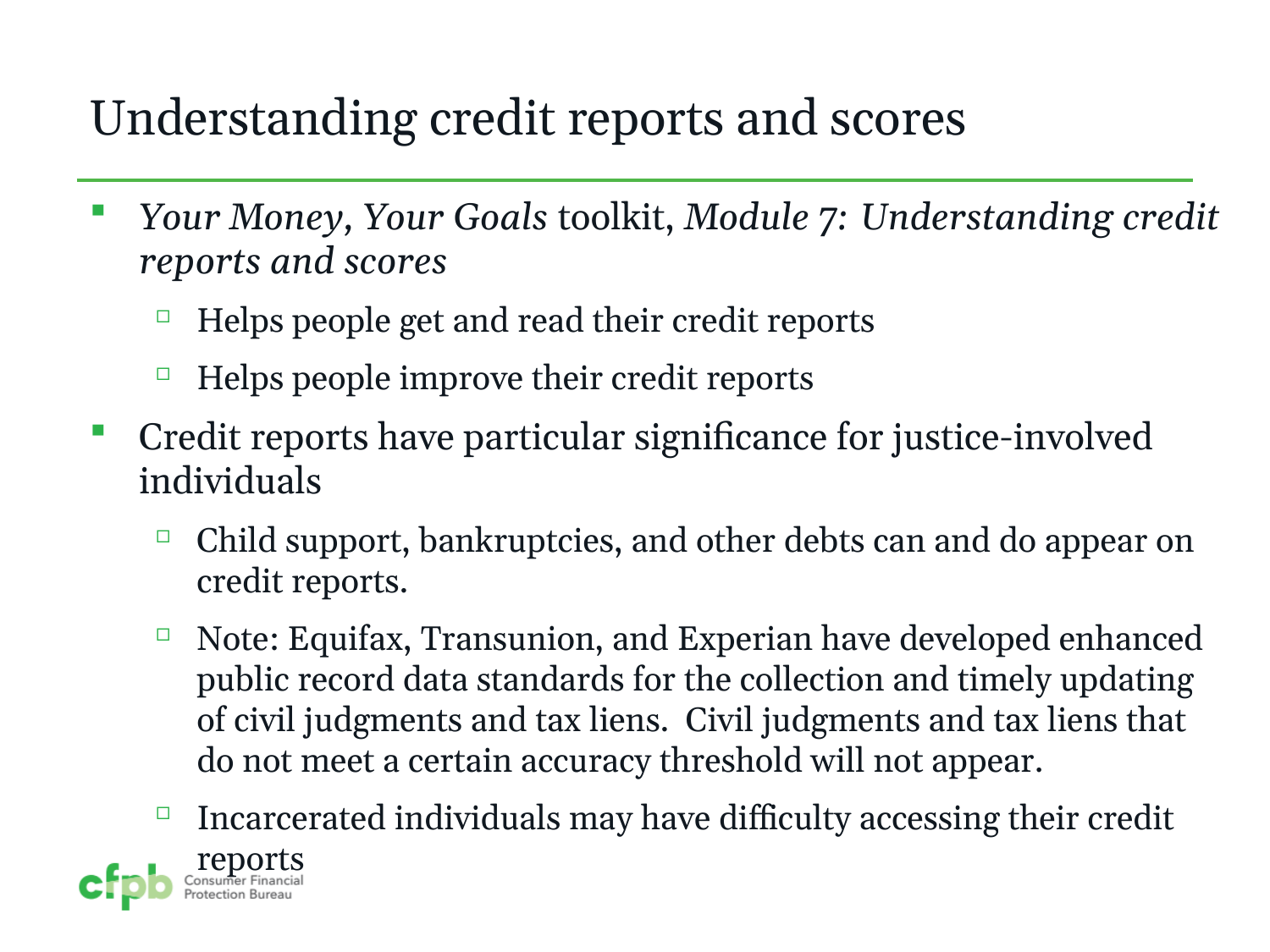

# Understanding credit reports and scores
Your Money, Your Goals toolkit, Module 7: Understanding credit reports and scores
Helps people get and read their credit reports
Helps people improve their credit reports
Credit reports have particular significance for justice-involved individuals
Child support, bankruptcies, and other debts can and do appear on credit reports.
Note: Equifax, Transunion, and Experian have developed enhanced public record data standards for the collection and timely updating of civil judgments and tax liens.  Civil judgments and tax liens that do not meet a certain accuracy threshold will not appear.
Incarcerated individuals may have difficulty accessing their credit reports